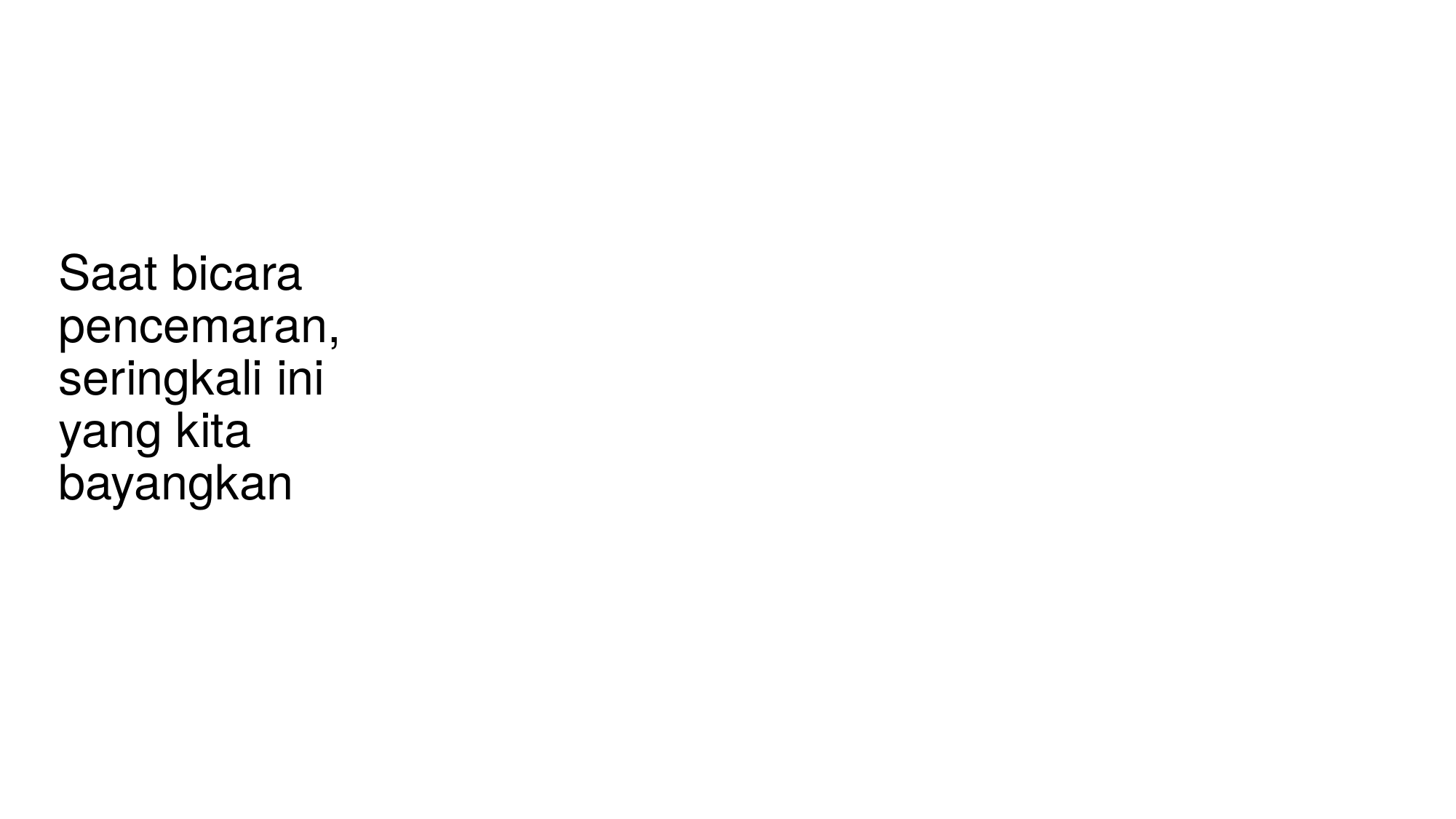

# Saat bicara pencemaran, seringkali ini yang kita bayangkan